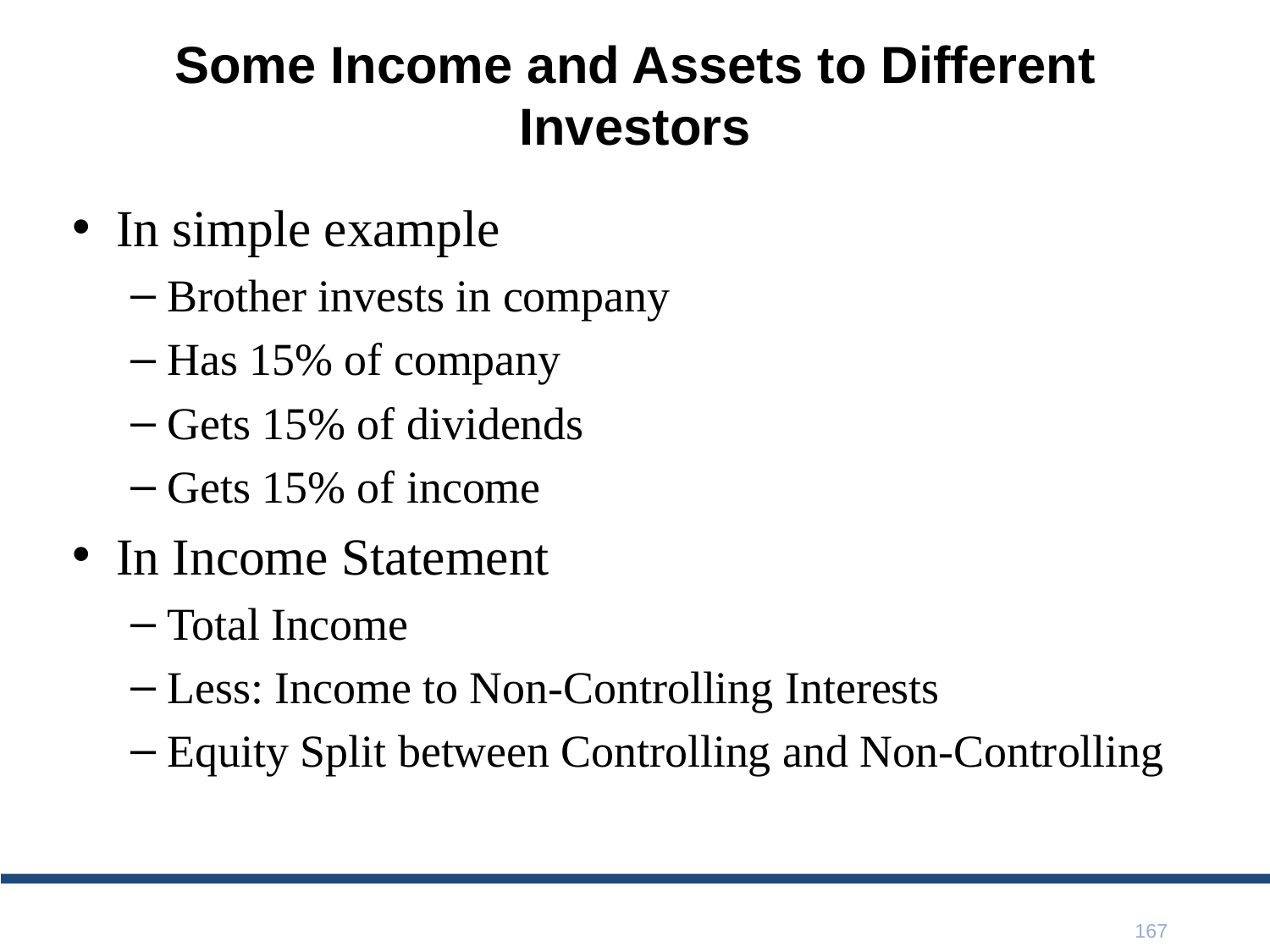

# Some Income and Assets to Different Investors
In simple example
Brother invests in company
Has 15% of company
Gets 15% of dividends
Gets 15% of income
In Income Statement
Total Income
Less: Income to Non-Controlling Interests
Equity Split between Controlling and Non-Controlling
167